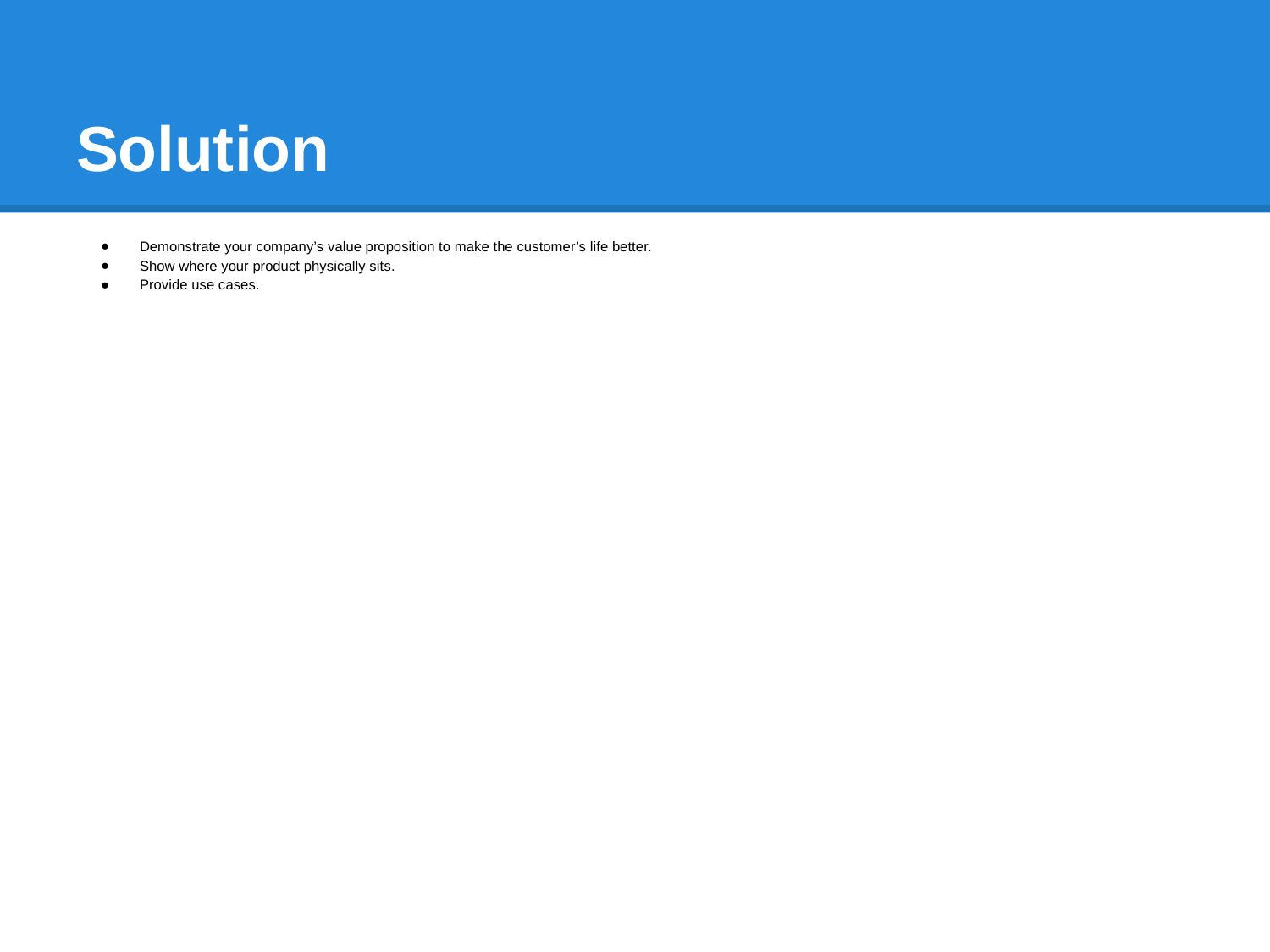

# Solution
Demonstrate your company’s value proposition to make the customer’s life better.
Show where your product physically sits.
Provide use cases.